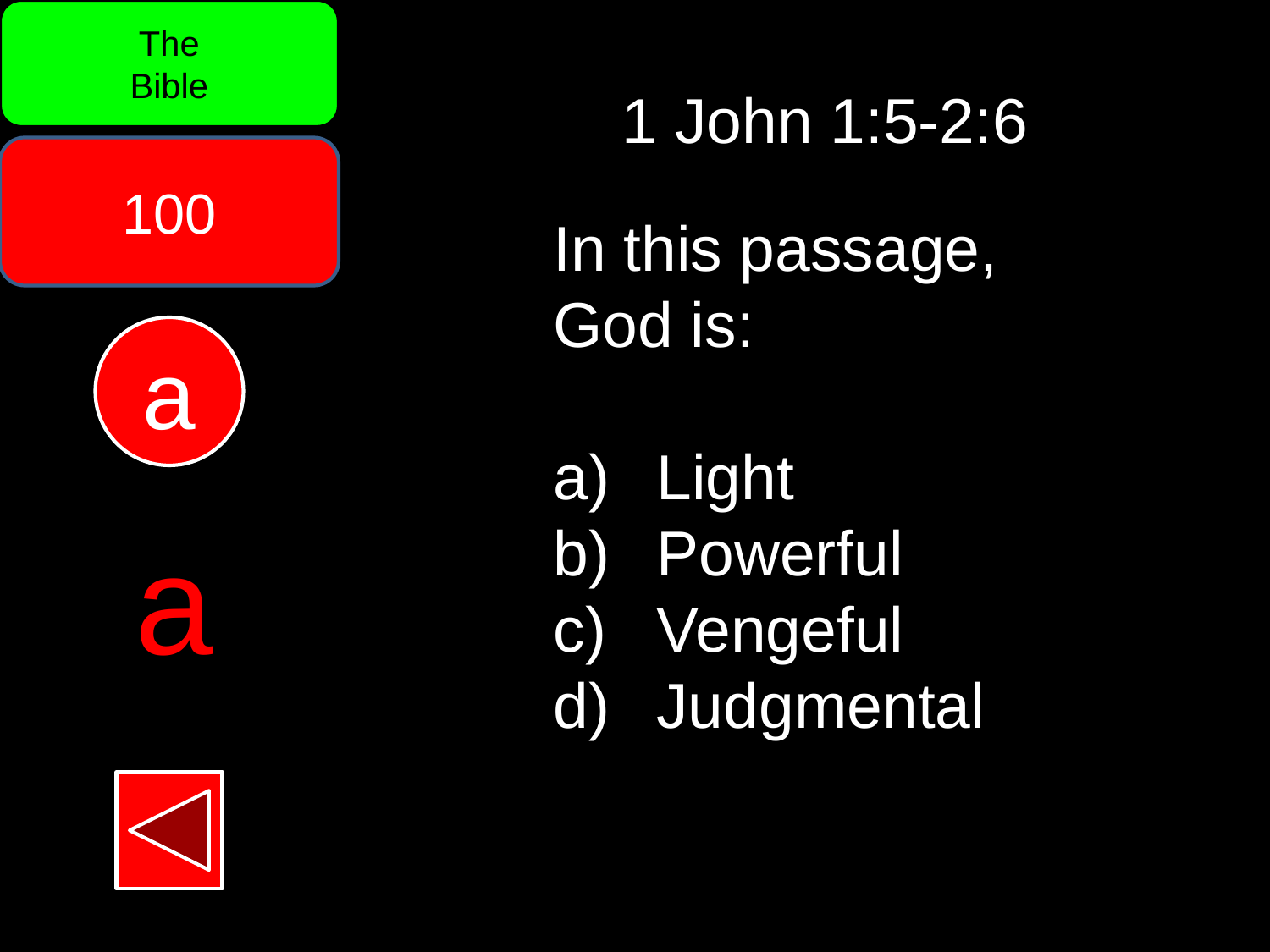

The
Bible
1 John 1:5-2:6
100
In this passage,
God is:

Light
Powerful
Vengeful
Judgmental

a
a